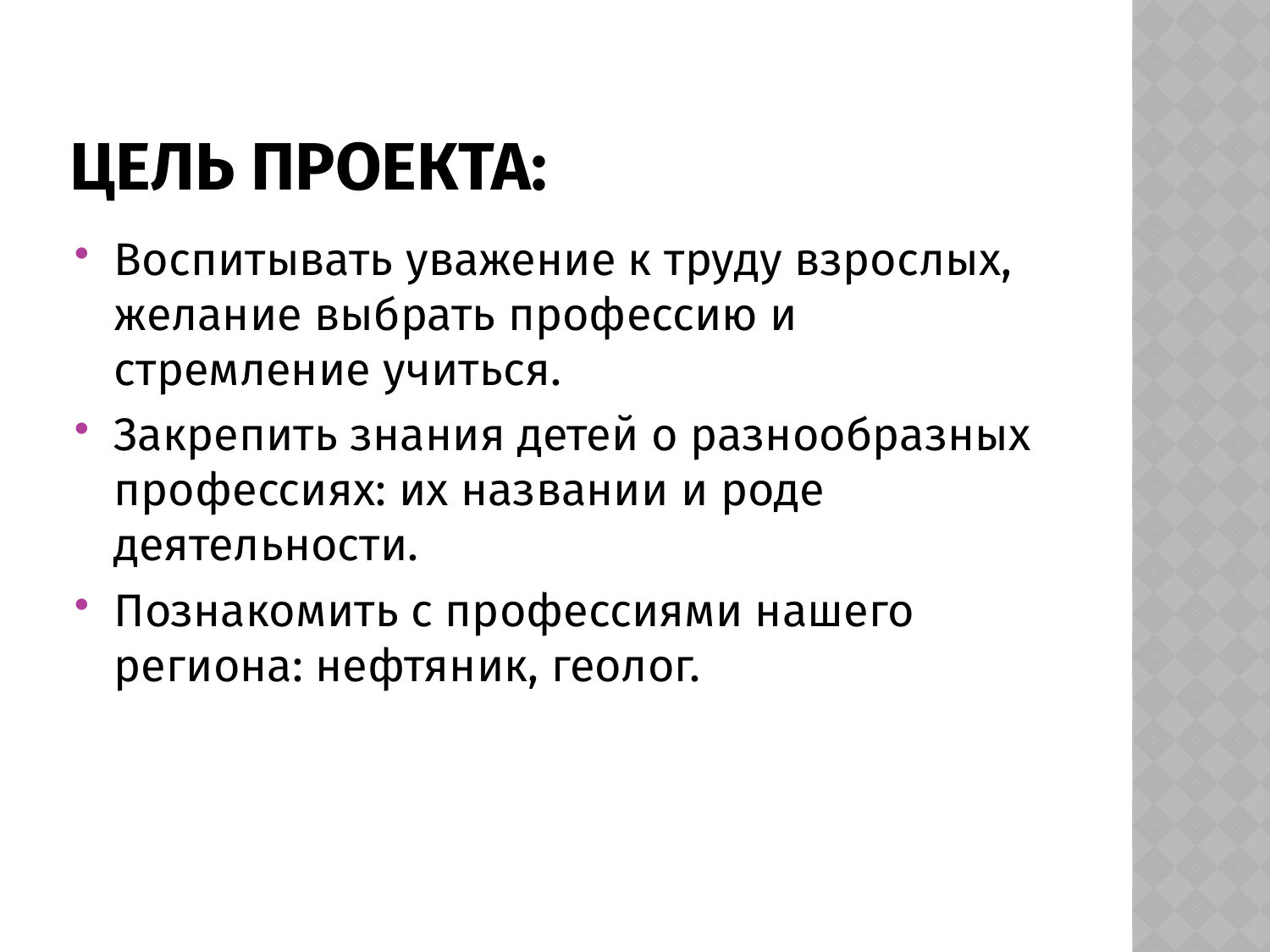

# Цель проекта:
Воспитывать уважение к труду взрослых, желание выбрать профессию и стремление учиться.
Закрепить знания детей о разнообразных профессиях: их названии и роде деятельности.
Познакомить с профессиями нашего региона: нефтяник, геолог.